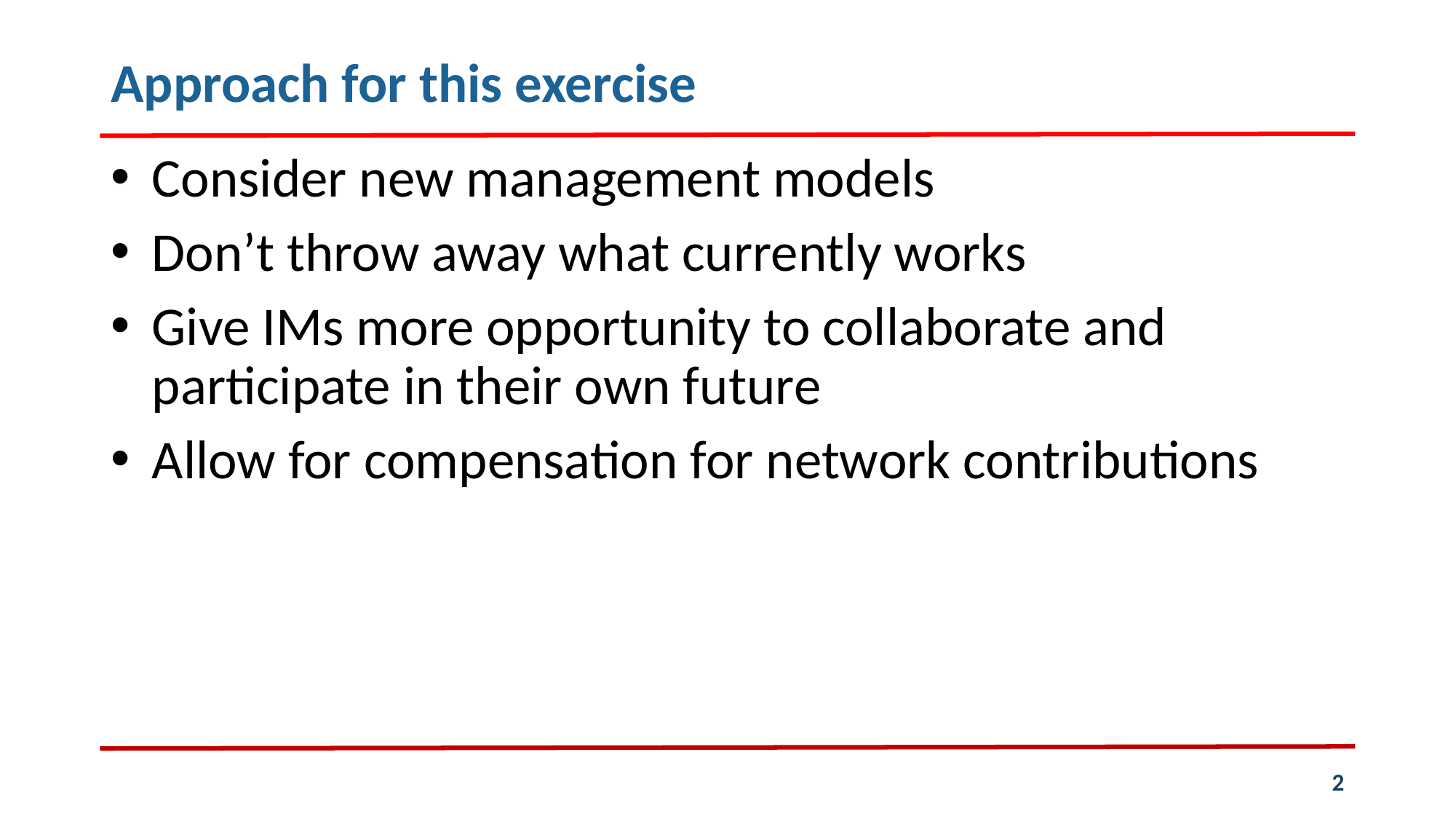

# Approach for this exercise
Consider new management models
Don’t throw away what currently works
Give IMs more opportunity to collaborate and participate in their own future
Allow for compensation for network contributions
2